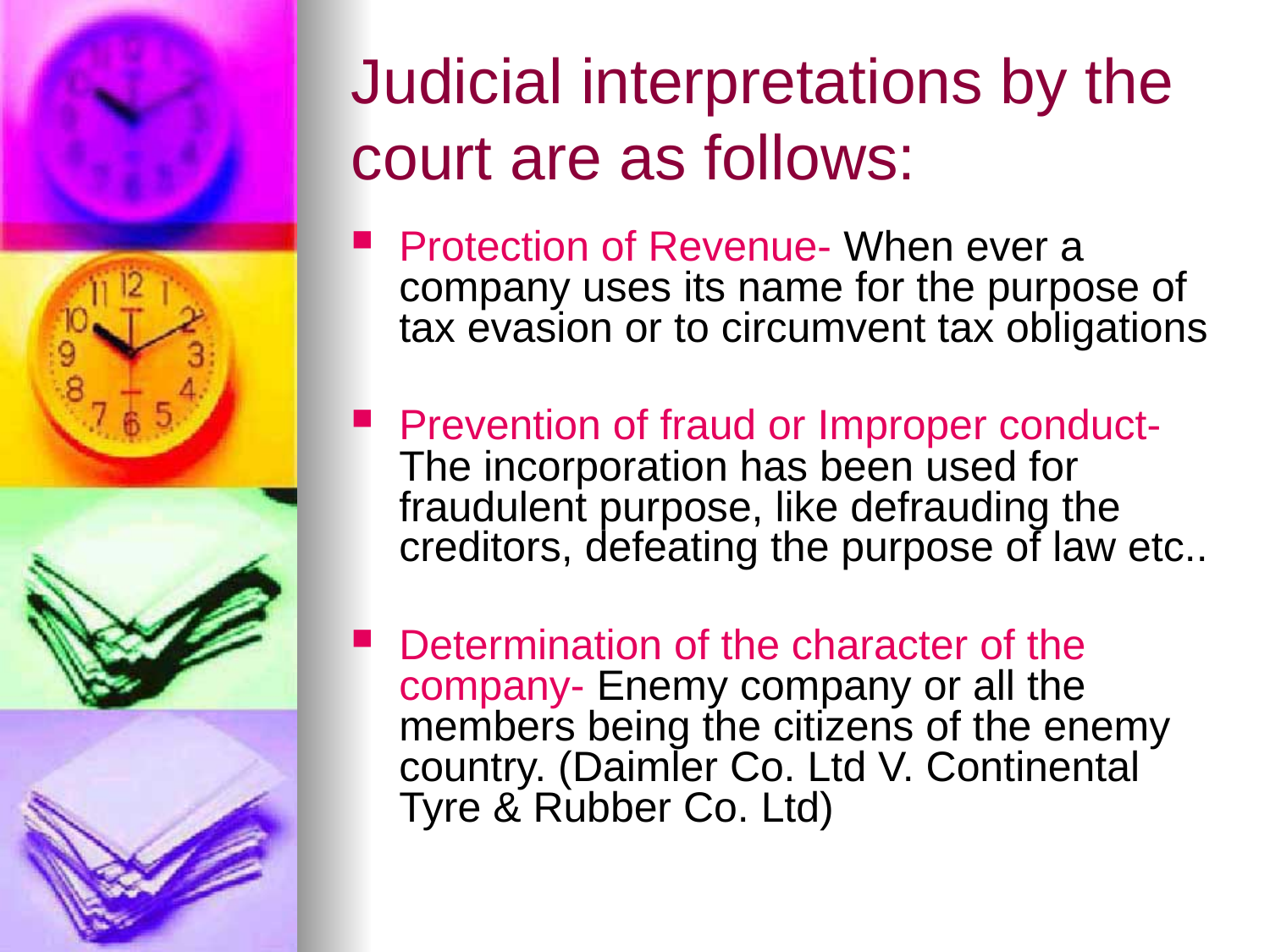

# Judicial interpretations by the court are as follows:
Protection of Revenue- When ever a company uses its name for the purpose of tax evasion or to circumvent tax obligations

Prevention of fraud or Improper conduct- The incorporation has been used for fraudulent purpose, like defrauding the creditors, defeating the purpose of law etc..

Determination of the character of the company- Enemy company or all the members being the citizens of the enemy country. (Daimler Co. Ltd V. Continental Tyre & Rubber Co. Ltd)